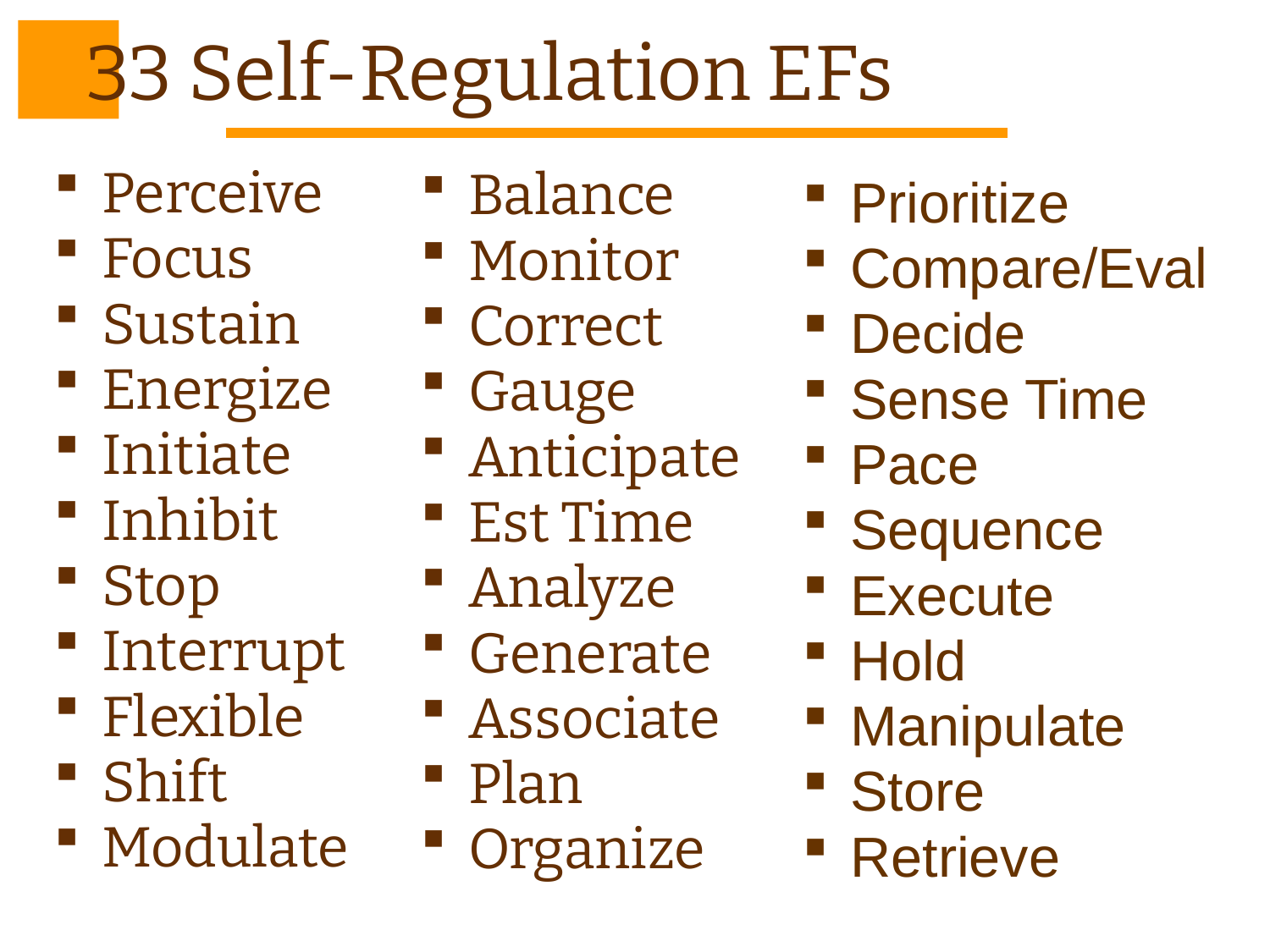

# 33 Self-Regulation EFs

Perceive
Focus
Sustain
Energize
Initiate
Inhibit
Stop
Interrupt
Flexible
Shift
Modulate

Balance
Monitor
Correct
Gauge
Anticipate
Est Time
Analyze
Generate
Associate
Plan
Organize

Analyze
Compare
Choose
Prioritize
Compare/Eval
Decide
Sense Time
Pace
Sequence
Execute
Hold
Manipulate
Store
Retrieve